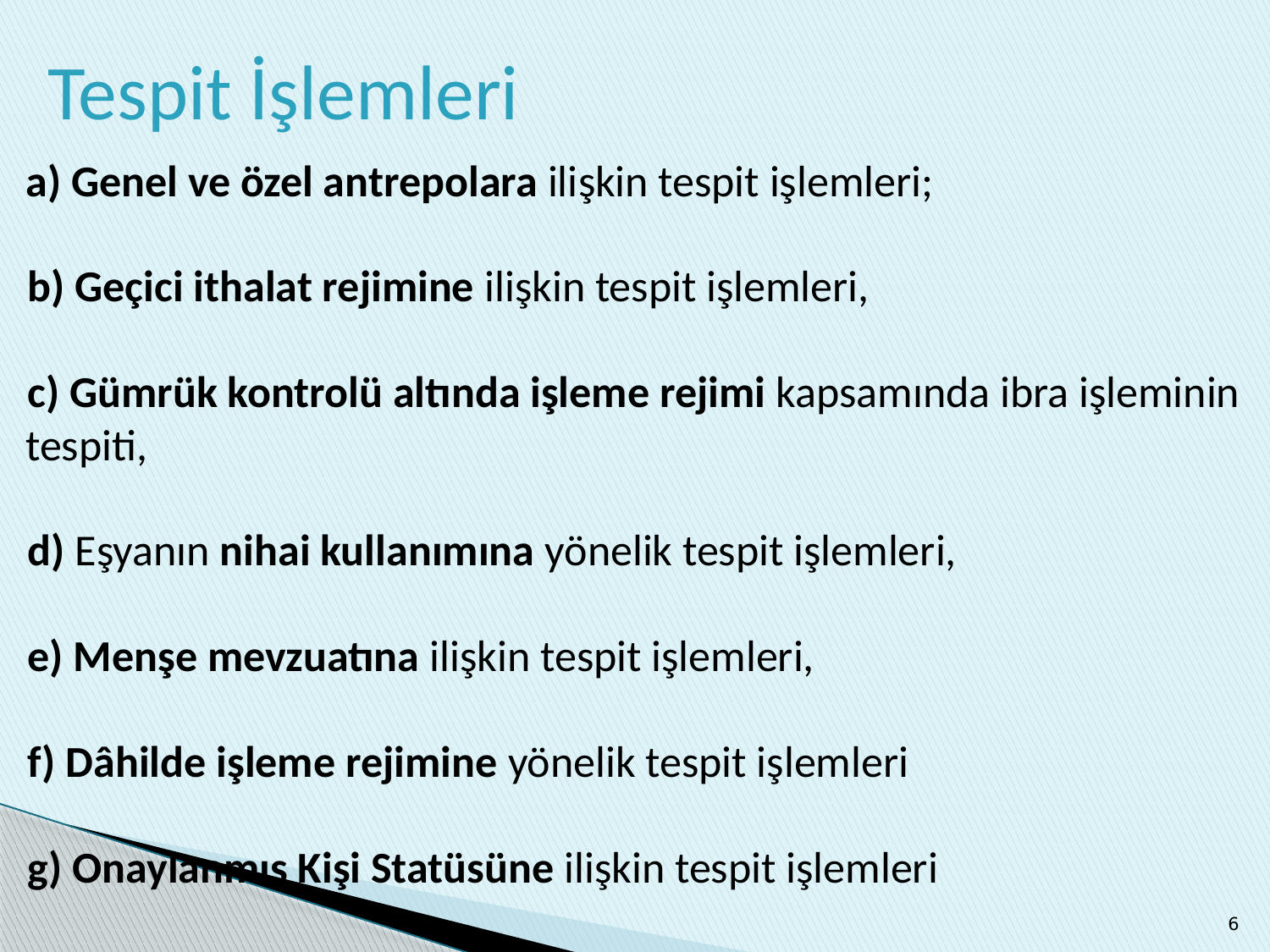

Tespit İşlemleri
a) Genel ve özel antrepolara ilişkin tespit işlemleri;

b) Geçici ithalat rejimine ilişkin tespit işlemleri,

c) Gümrük kontrolü altında işleme rejimi kapsamında ibra işleminin tespiti,

d) Eşyanın nihai kullanımına yönelik tespit işlemleri,

e) Menşe mevzuatına ilişkin tespit işlemleri,

f) Dâhilde işleme rejimine yönelik tespit işlemleri

g) Onaylanmış Kişi Statüsüne ilişkin tespit işlemleri

6